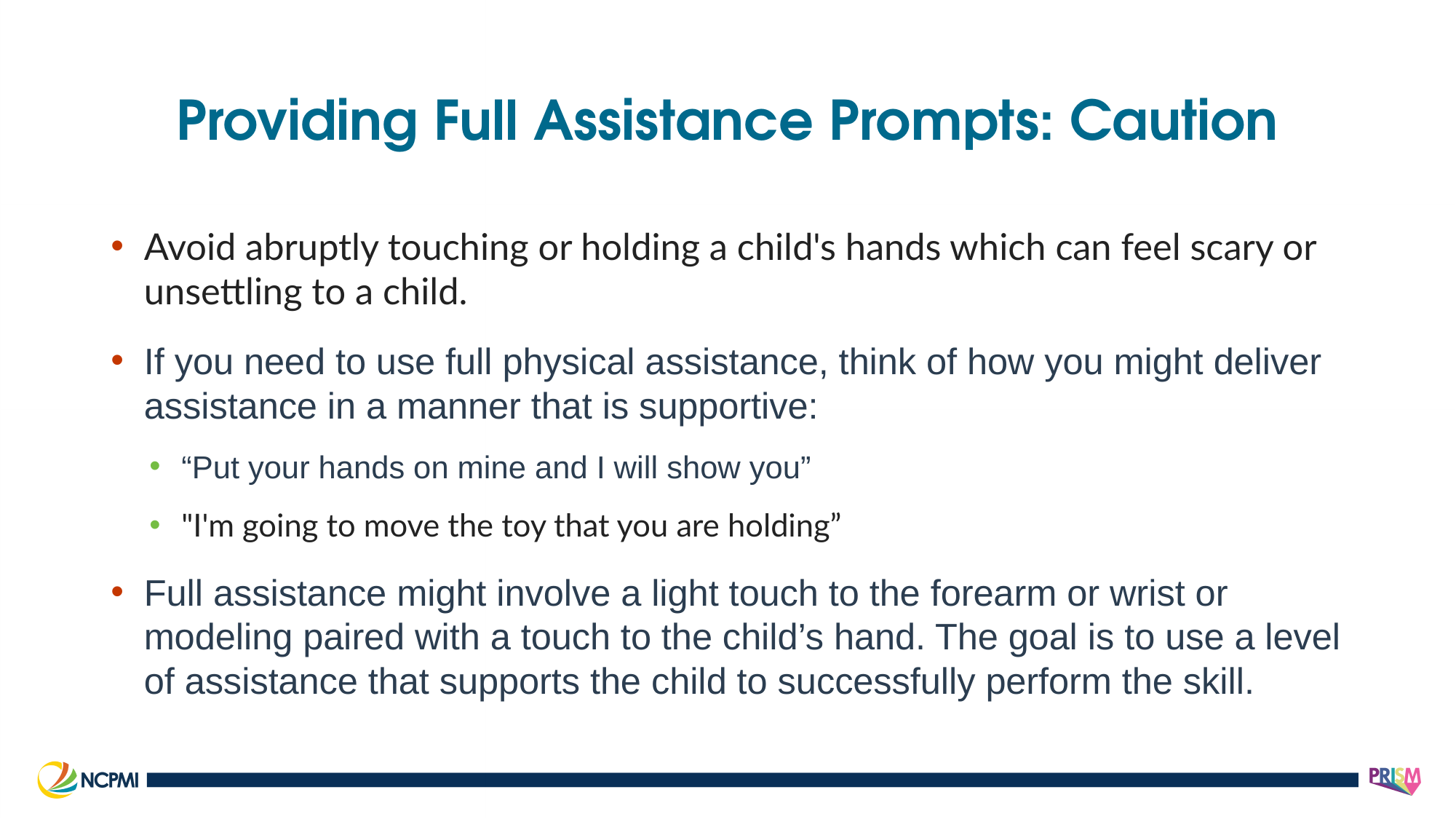

# Providing Full Assistance Prompts: Caution
Avoid abruptly touching or holding a child's hands which can feel scary or unsettling to a child.
If you need to use full physical assistance, think of how you might deliver assistance in a manner that is supportive:
“Put your hands on mine and I will show you”
"I'm going to move the toy that you are holding”
Full assistance might involve a light touch to the forearm or wrist or modeling paired with a touch to the child’s hand. The goal is to use a level of assistance that supports the child to successfully perform the skill.